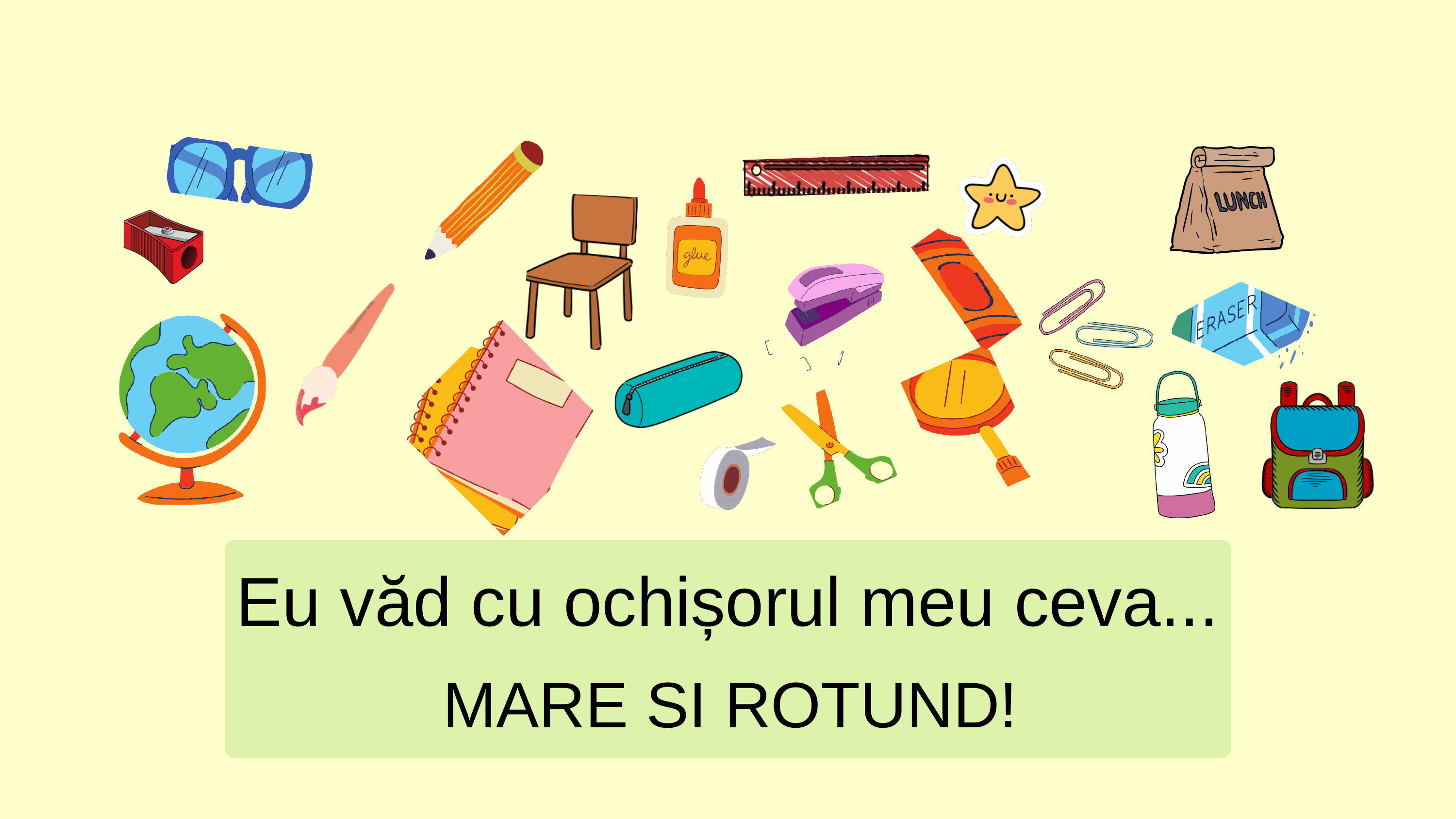

Eu văd cu ochișorul meu ceva...
MARE SI ROTUND!